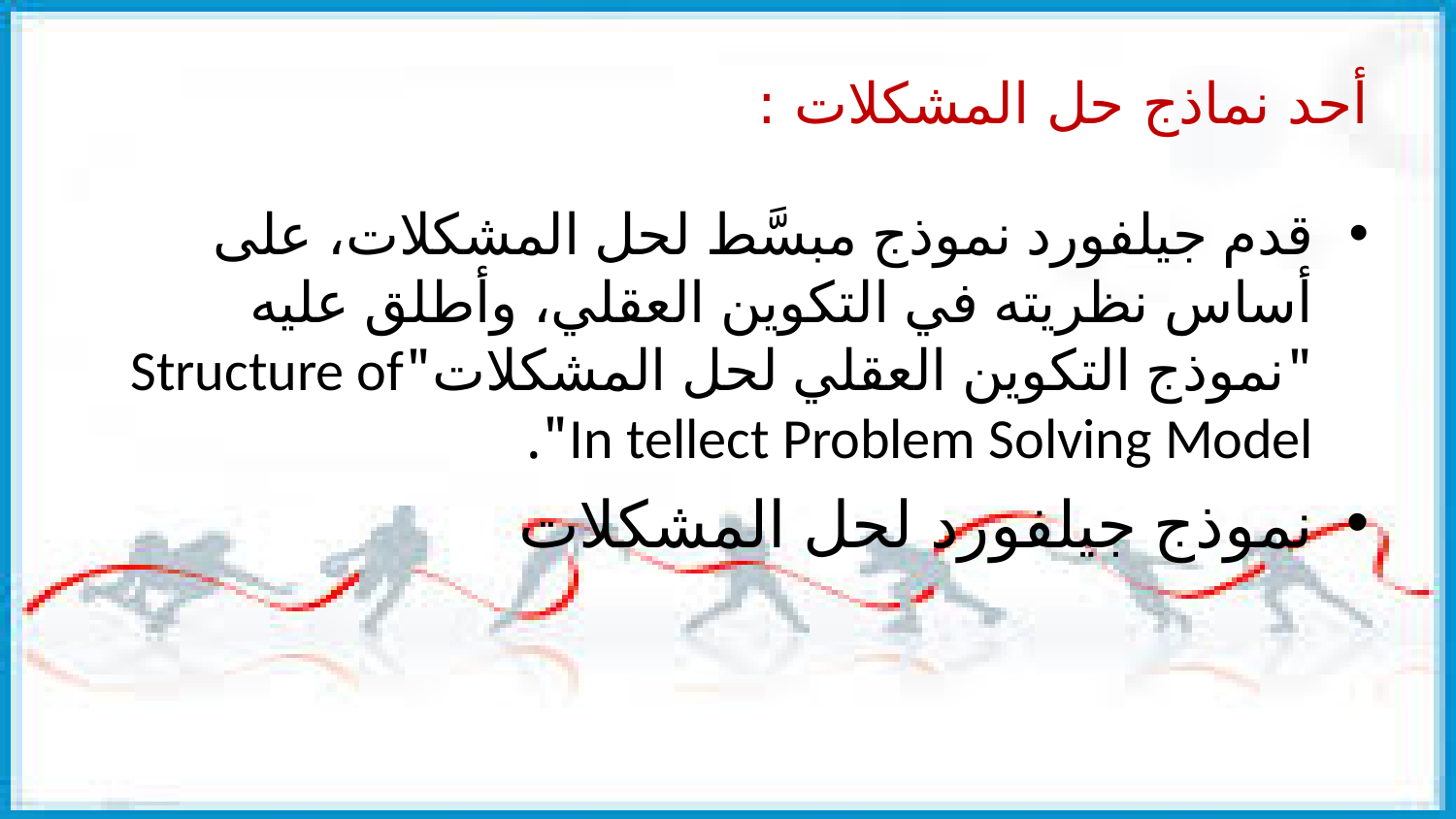

# أحد نماذج حل المشكلات :
قدم جيلفورد نموذج مبسَّط لحل المشكلات، على أساس نظريته في التكوين العقلي، وأطلق عليه "نموذج التكوين العقلي لحل المشكلات"Structure of In tellect Problem Solving Model".
نموذج جيلفورد لحل المشكلات